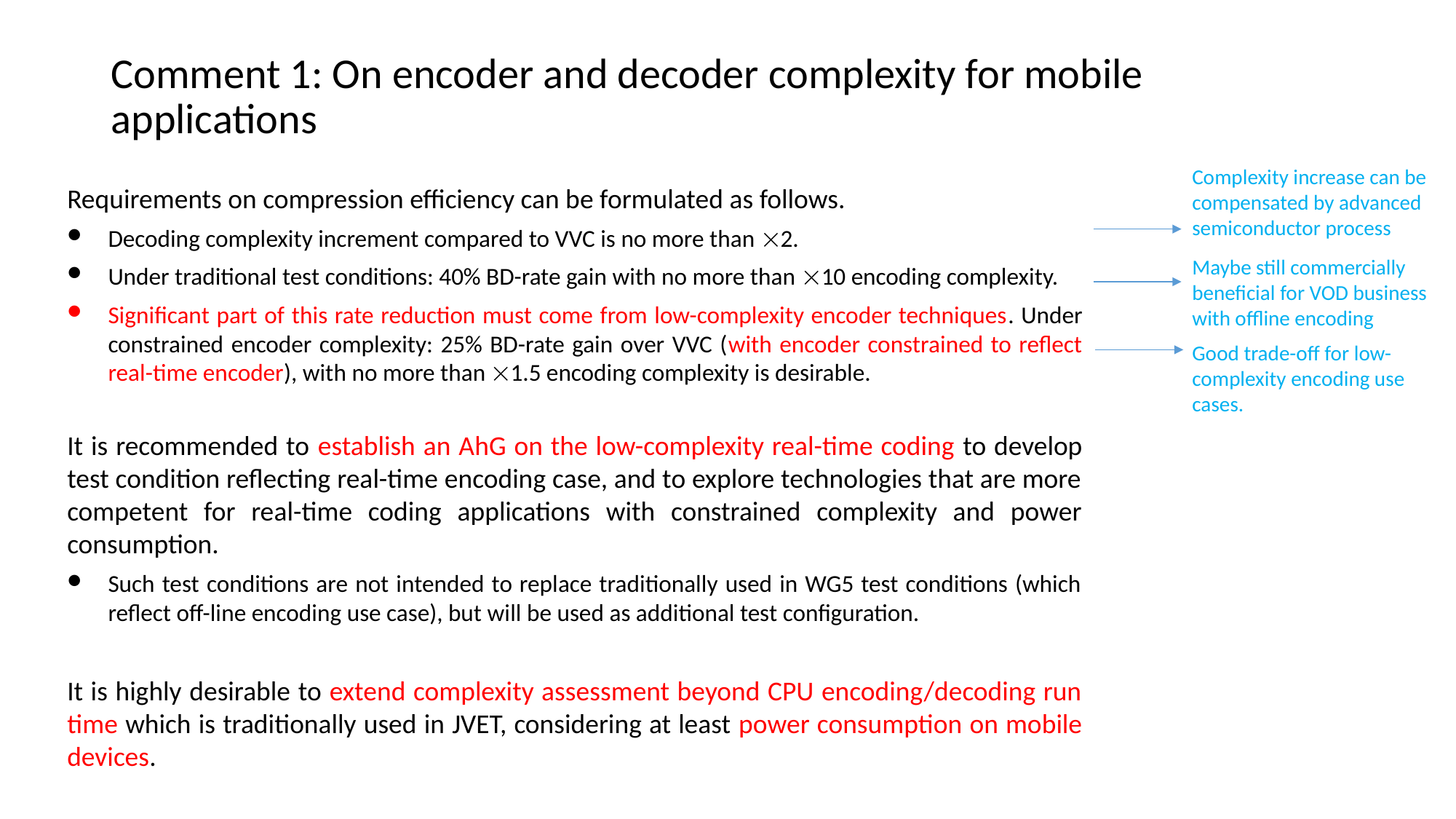

# Comment 1: On encoder and decoder complexity for mobile applications
Complexity increase can be compensated by advanced semiconductor process
Requirements on compression efficiency can be formulated as follows.
Decoding complexity increment compared to VVC is no more than ×2.
Under traditional test conditions: 40% BD-rate gain with no more than ×10 encoding complexity.
Significant part of this rate reduction must come from low-complexity encoder techniques. Under constrained encoder complexity: 25% BD-rate gain over VVC (with encoder constrained to reflect real-time encoder), with no more than ×1.5 encoding complexity is desirable.

It is recommended to establish an AhG on the low-complexity real-time coding to develop test condition reflecting real-time encoding case, and to explore technologies that are more competent for real-time coding applications with constrained complexity and power consumption.
Such test conditions are not intended to replace traditionally used in WG5 test conditions (which reflect off-line encoding use case), but will be used as additional test configuration.

It is highly desirable to extend complexity assessment beyond CPU encoding/decoding run time which is traditionally used in JVET, considering at least power consumption on mobile devices.
Maybe still commercially beneficial for VOD business with offline encoding
Good trade-off for low-complexity encoding use cases.